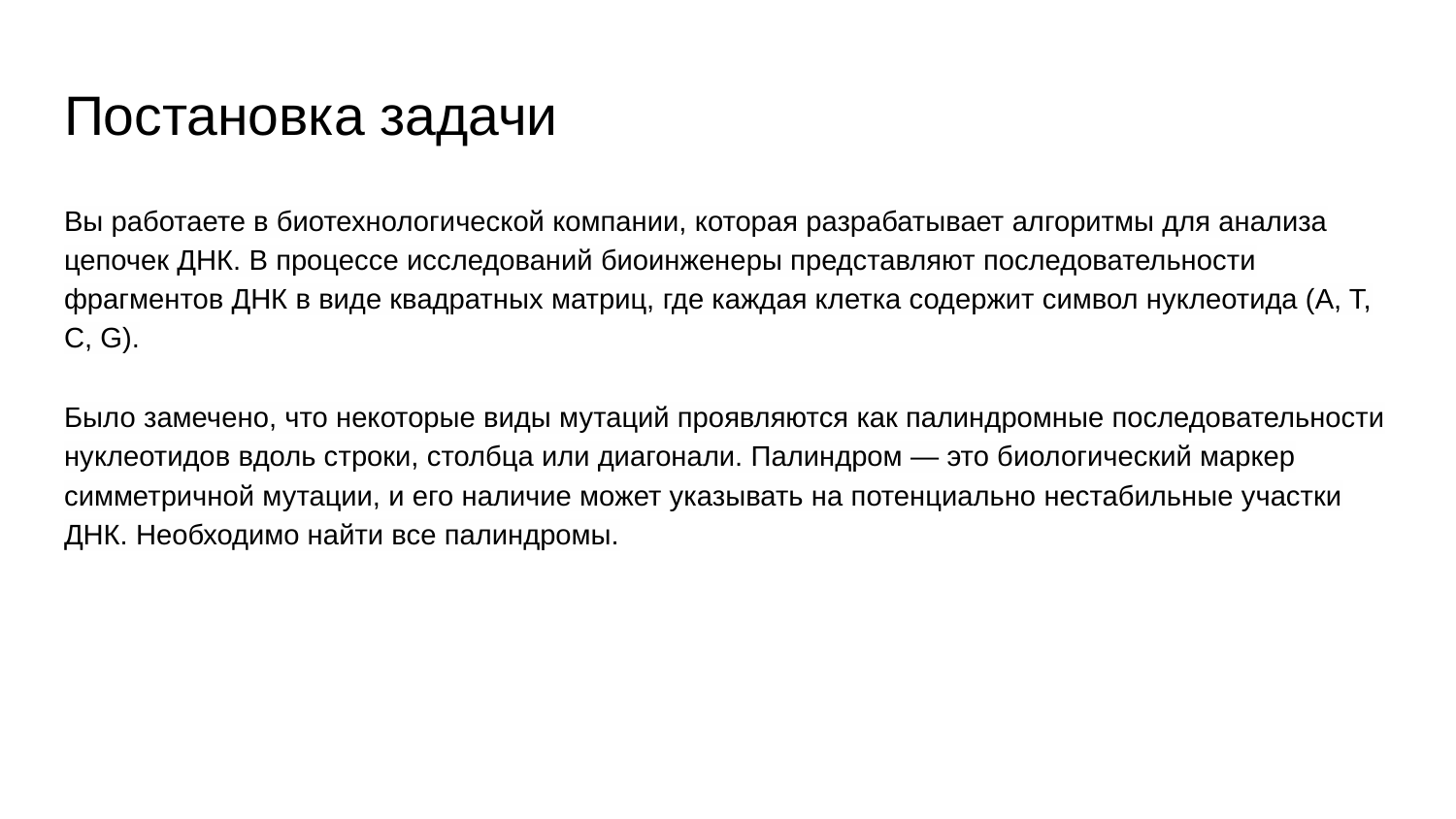

# Постановка задачи
Вы работаете в биотехнологической компании, которая разрабатывает алгоритмы для анализа цепочек ДНК. В процессе исследований биоинженеры представляют последовательности фрагментов ДНК в виде квадратных матриц, где каждая клетка содержит символ нуклеотида (A, T, C, G).
Было замечено, что некоторые виды мутаций проявляются как палиндромные последовательности нуклеотидов вдоль строки, столбца или диагонали. Палиндром — это биологический маркер симметричной мутации, и его наличие может указывать на потенциально нестабильные участки ДНК. Необходимо найти все палиндромы.